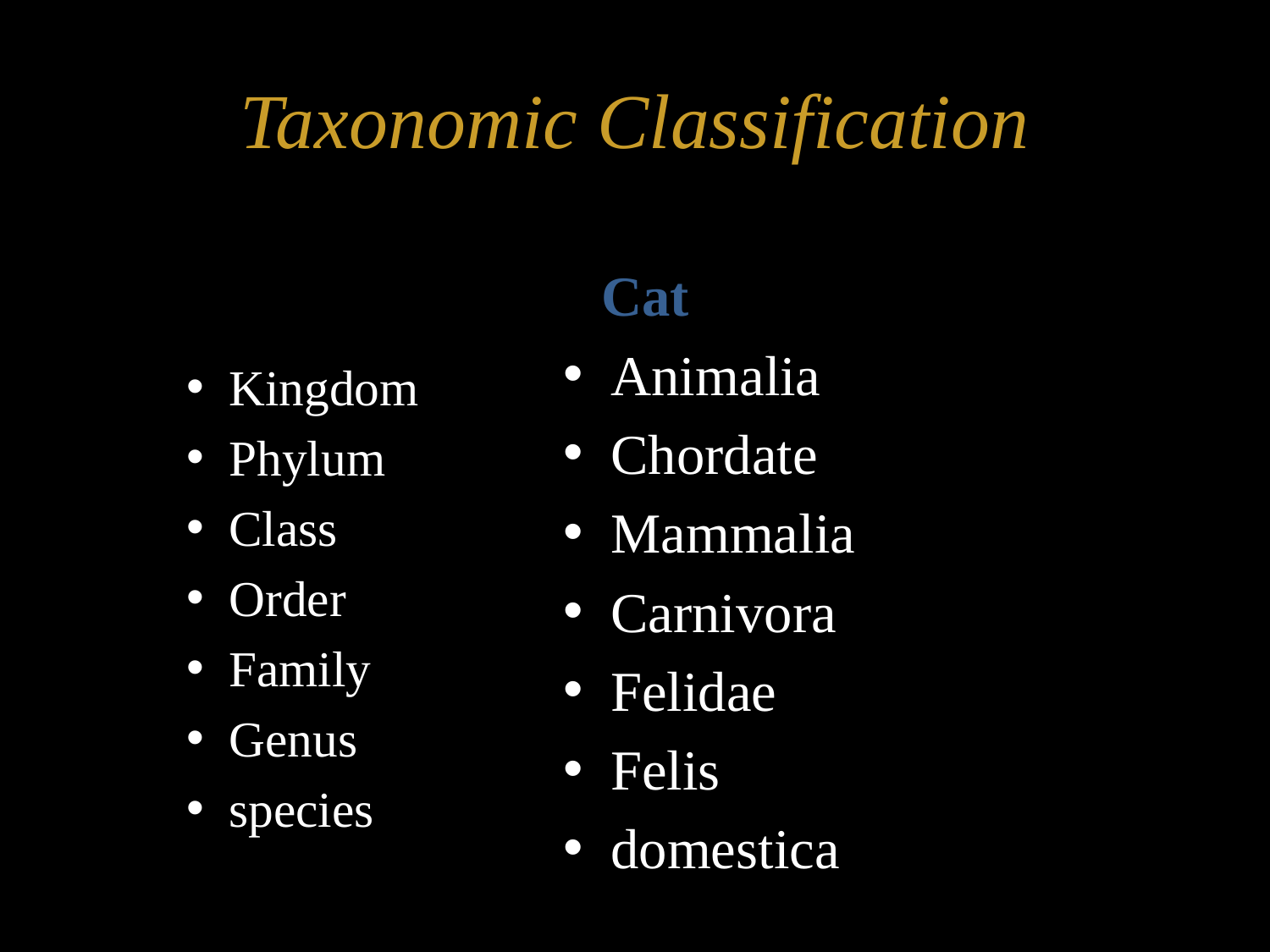

# Taxonomic Classification
   Cat
Animalia
Chordate
Mammalia
Carnivora
Felidae
Felis
domestica
Kingdom
Phylum
Class
Order
Family
Genus
species